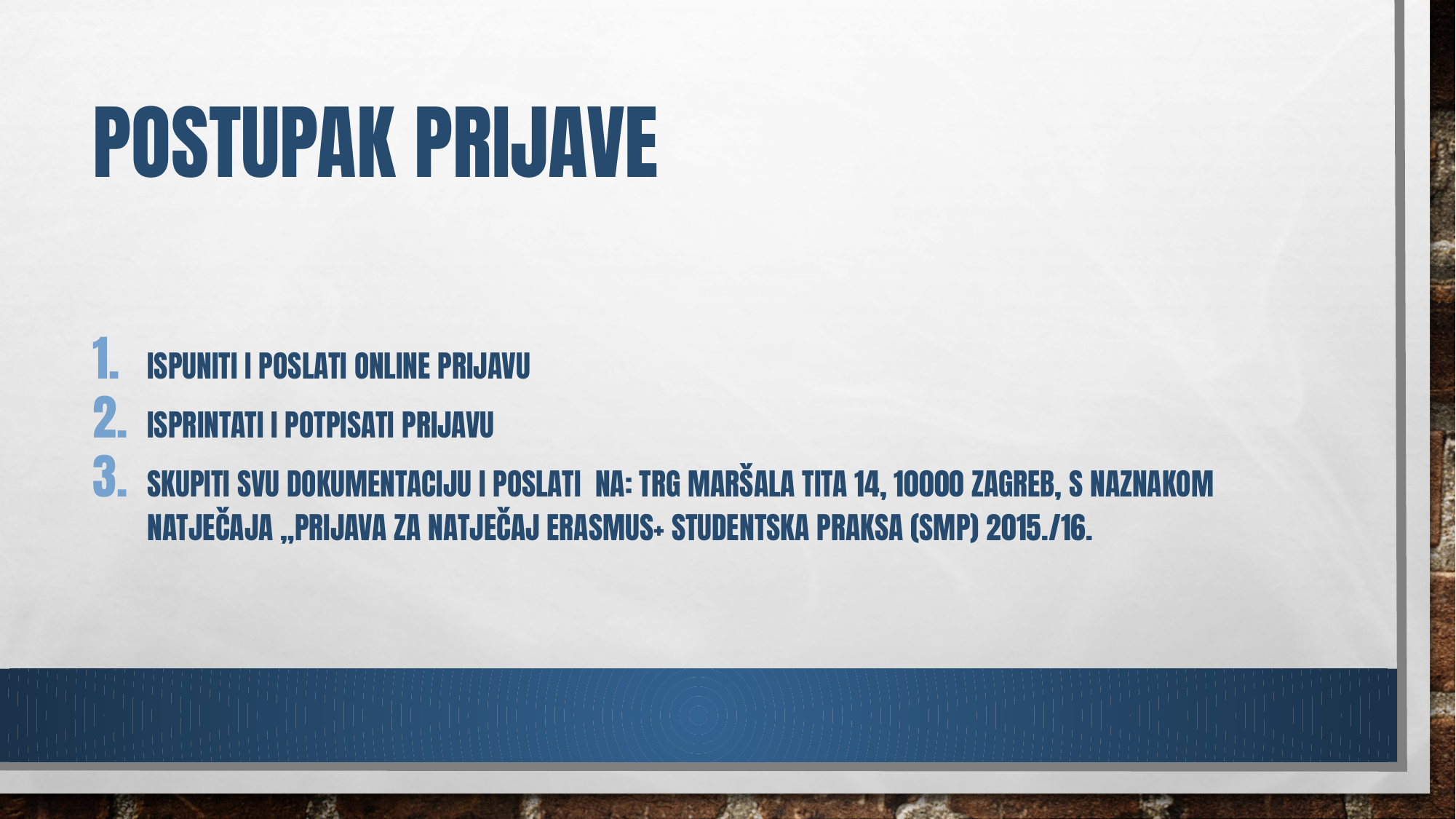

# Postupak prijave
Ispuniti i poslati online prijavu
Isprintati i potpisati prijavu
Skupiti svu dokumentaciju i poslati  na: Trg maršala Tita 14, 10000 Zagreb, s naznakom natječaja „prijava za natječaj Erasmus+ studentska praksa (SMP) 2015./16.